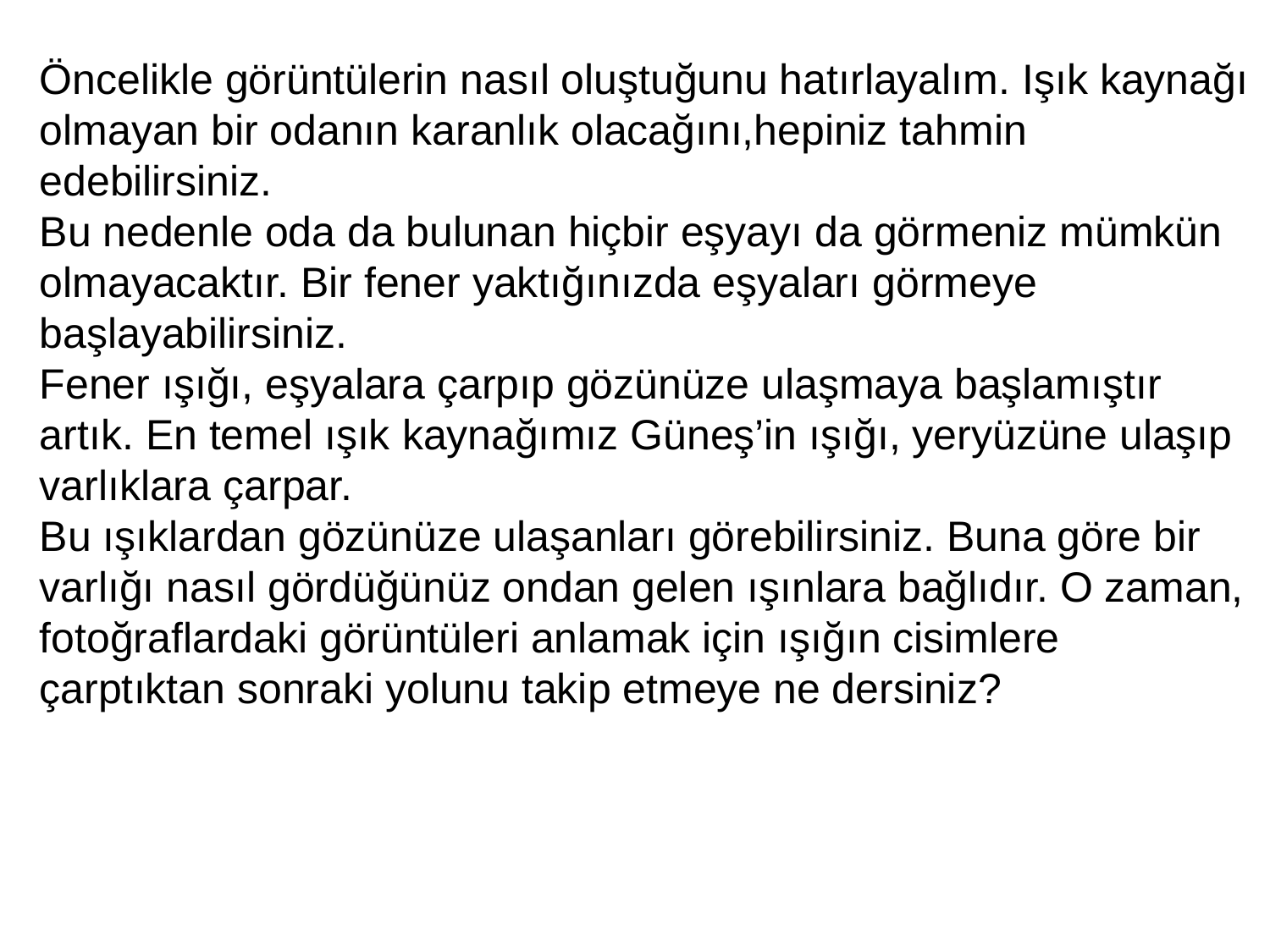

Öncelikle görüntülerin nasıl oluştuğunu hatırlayalım. Işık kaynağı olmayan bir odanın karanlık olacağını,hepiniz tahmin edebilirsiniz.
Bu nedenle oda da bulunan hiçbir eşyayı da görmeniz mümkün olmayacaktır. Bir fener yaktığınızda eşyaları görmeye başlayabilirsiniz.
Fener ışığı, eşyalara çarpıp gözünüze ulaşmaya başlamıştır artık. En temel ışık kaynağımız Güneş’in ışığı, yeryüzüne ulaşıp varlıklara çarpar.
Bu ışıklardan gözünüze ulaşanları görebilirsiniz. Buna göre bir varlığı nasıl gördüğünüz ondan gelen ışınlara bağlıdır. O zaman, fotoğraflardaki görüntüleri anlamak için ışığın cisimlere çarptıktan sonraki yolunu takip etmeye ne dersiniz?